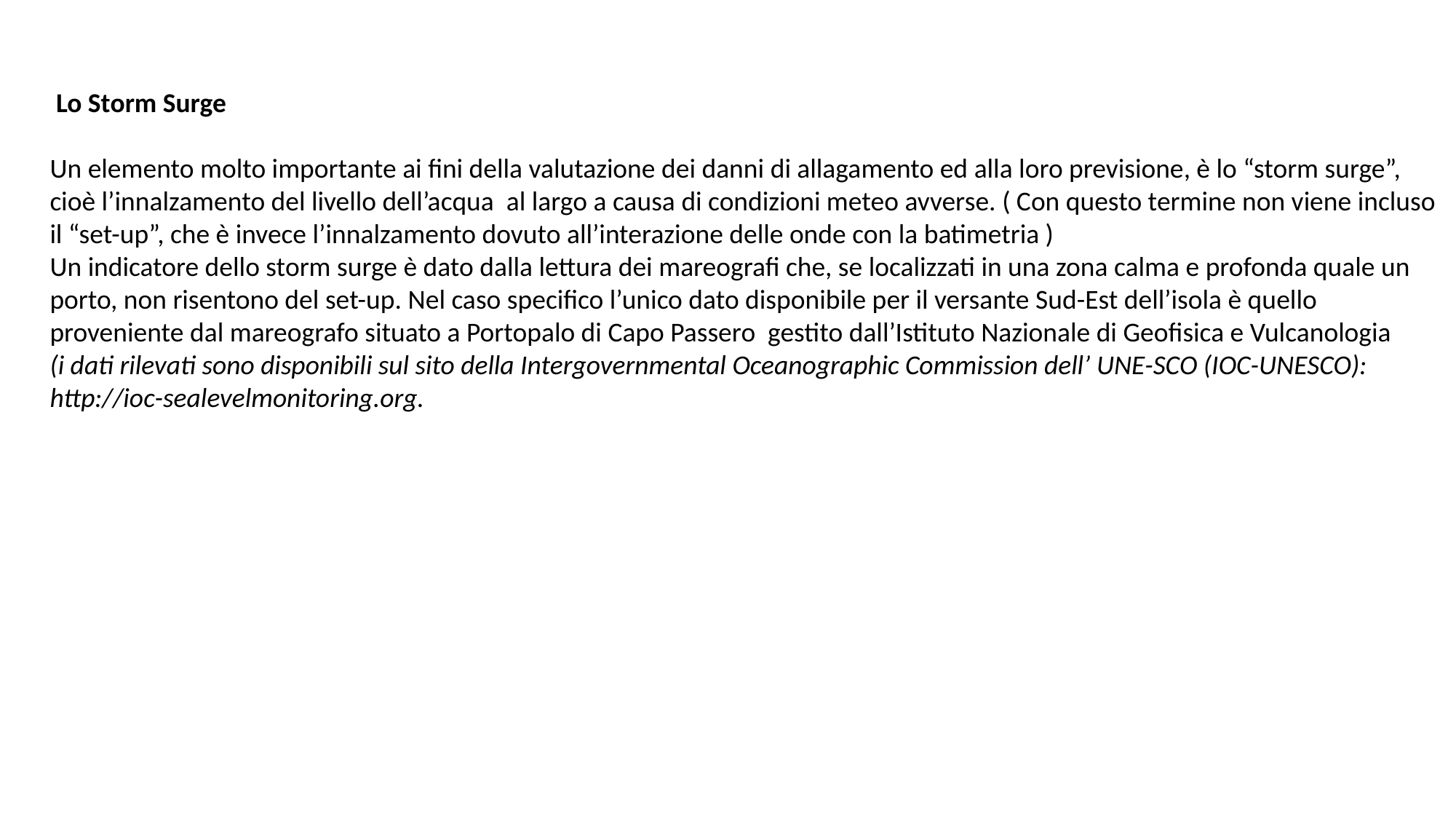

Lo Storm Surge

Un elemento molto importante ai fini della valutazione dei danni di allagamento ed alla loro previsione, è lo “storm surge”, cioè l’innalzamento del livello dell’acqua  al largo a causa di condizioni meteo avverse. ( Con questo termine non viene incluso il “set-up”, che è invece l’innalzamento dovuto all’interazione delle onde con la batimetria )
Un indicatore dello storm surge è dato dalla lettura dei mareografi che, se localizzati in una zona calma e profonda quale un porto, non risentono del set-up. Nel caso specifico l’unico dato disponibile per il versante Sud-Est dell’isola è quello proveniente dal mareografo situato a Portopalo di Capo Passero  gestito dall’Istituto Nazionale di Geofisica e Vulcanologia
(i dati rilevati sono disponibili sul sito della Intergovernmental Oceanographic Commission dell’ UNE-SCO (IOC-UNESCO): http://ioc-sealevelmonitoring.org.